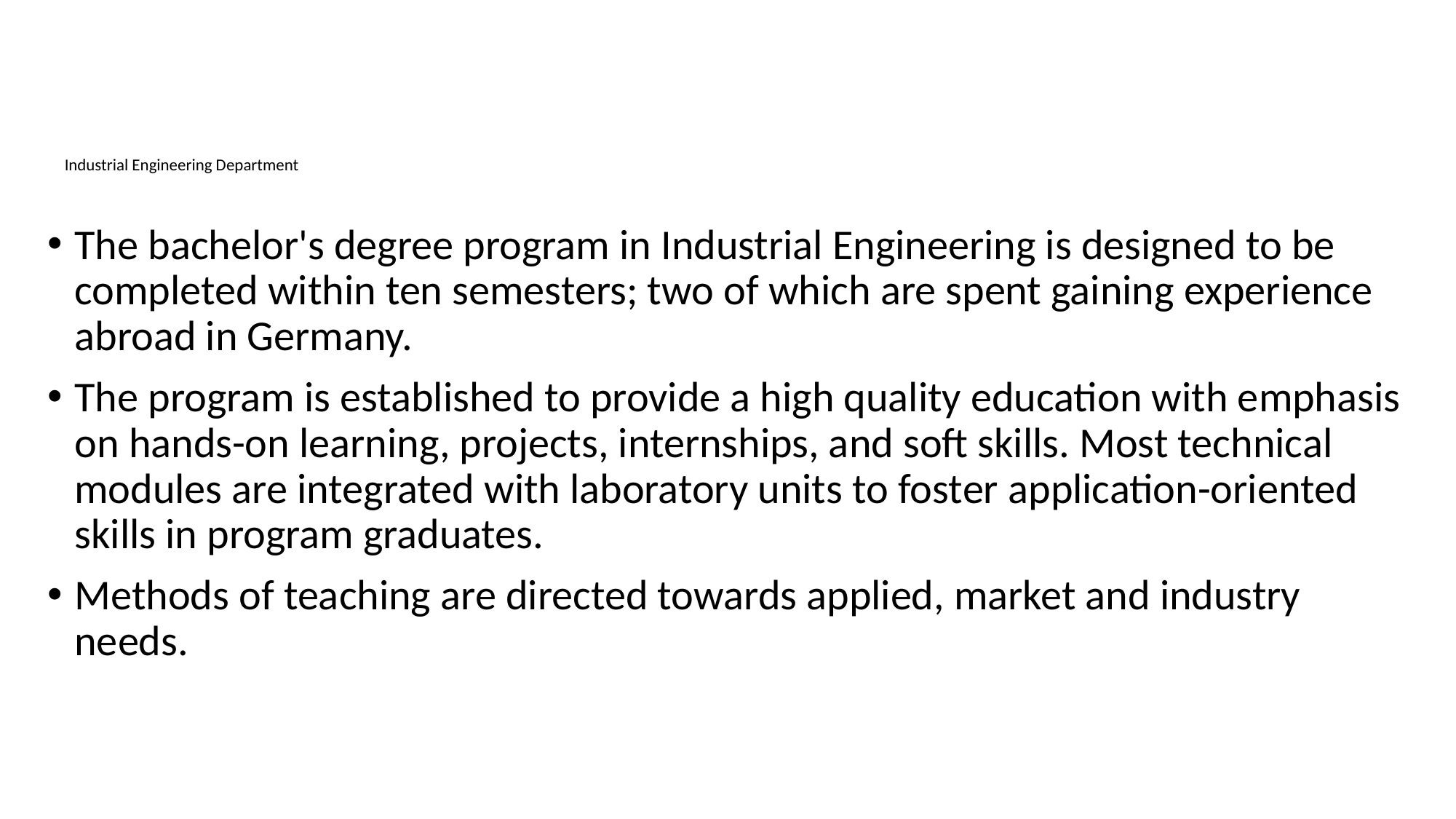

# Industrial Engineering Department
The bachelor's degree program in Industrial Engineering is designed to be completed within ten semesters; two of which are spent gaining experience abroad in Germany.
The program is established to provide a high quality education with emphasis on hands-on learning, projects, internships, and soft skills. Most technical modules are integrated with laboratory units to foster application-oriented skills in program graduates.
Methods of teaching are directed towards applied, market and industry needs.